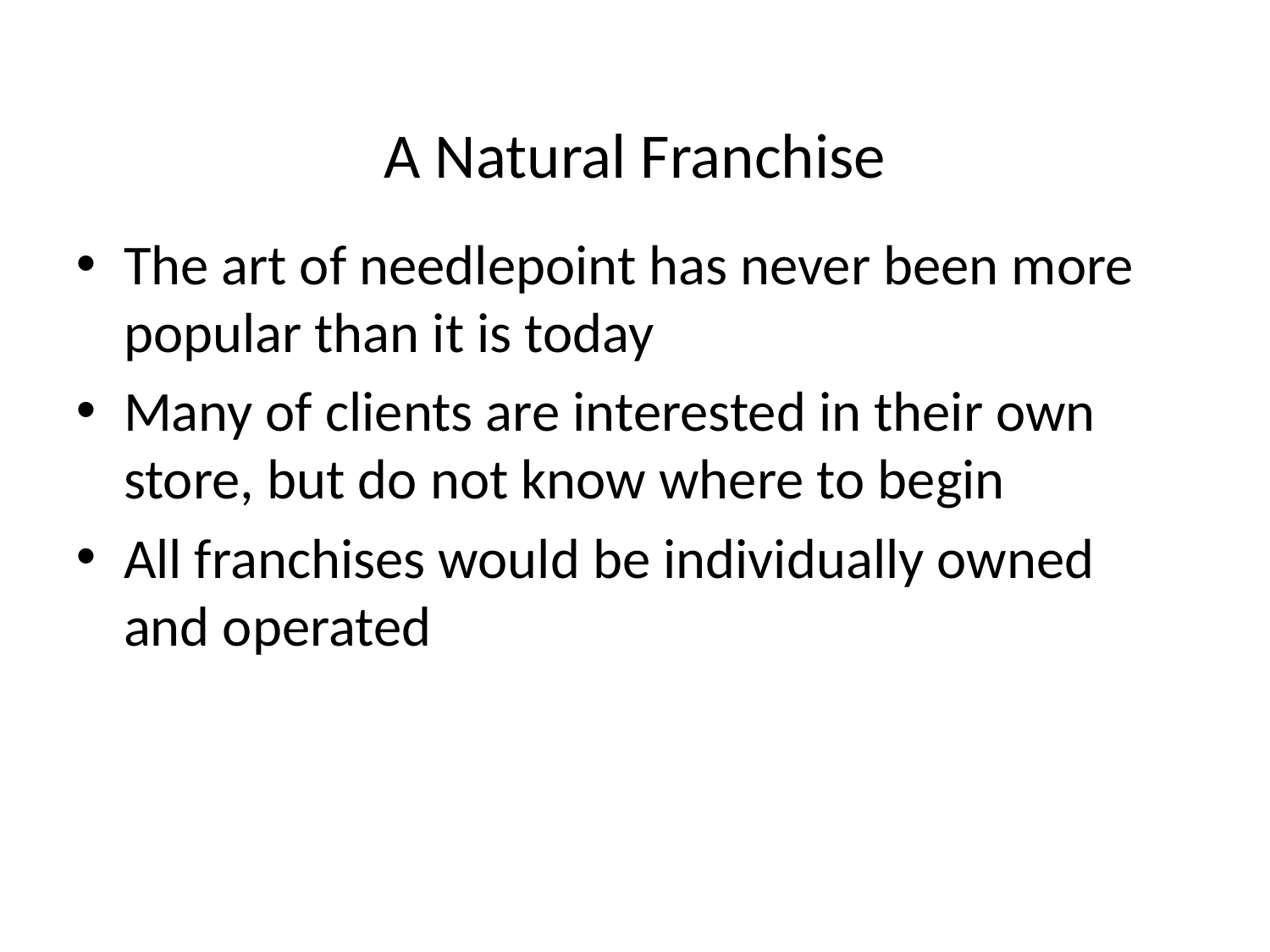

# A Natural Franchise
The art of needlepoint has never been more popular than it is today
Many of clients are interested in their own store, but do not know where to begin
All franchises would be individually owned and operated